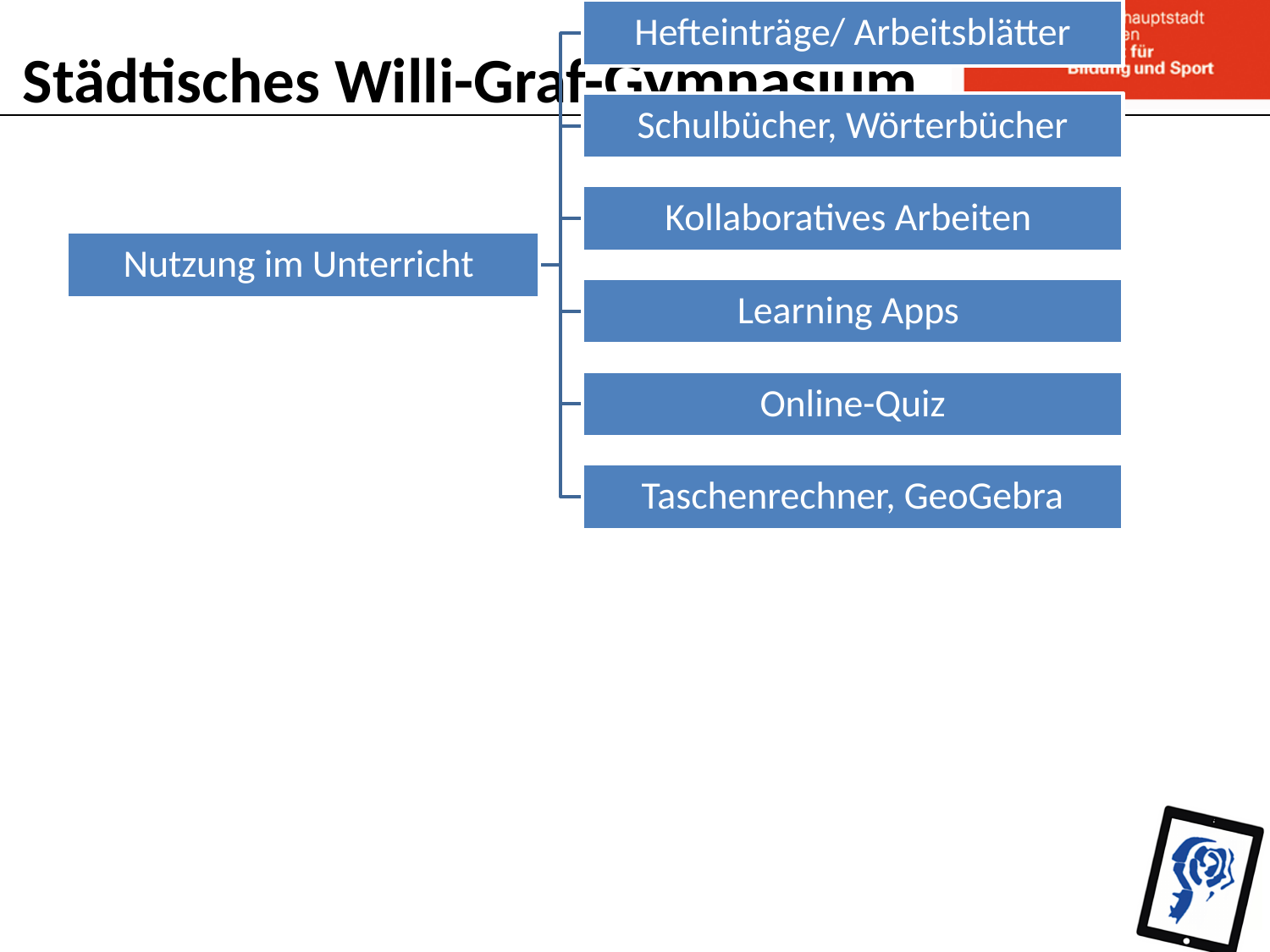

Nutzung im Unterricht
Hefteinträge/ Arbeitsblätter
Schulbücher, Wörterbücher
Kollaboratives Arbeiten
Learning Apps
Online-Quiz
Taschenrechner, GeoGebra